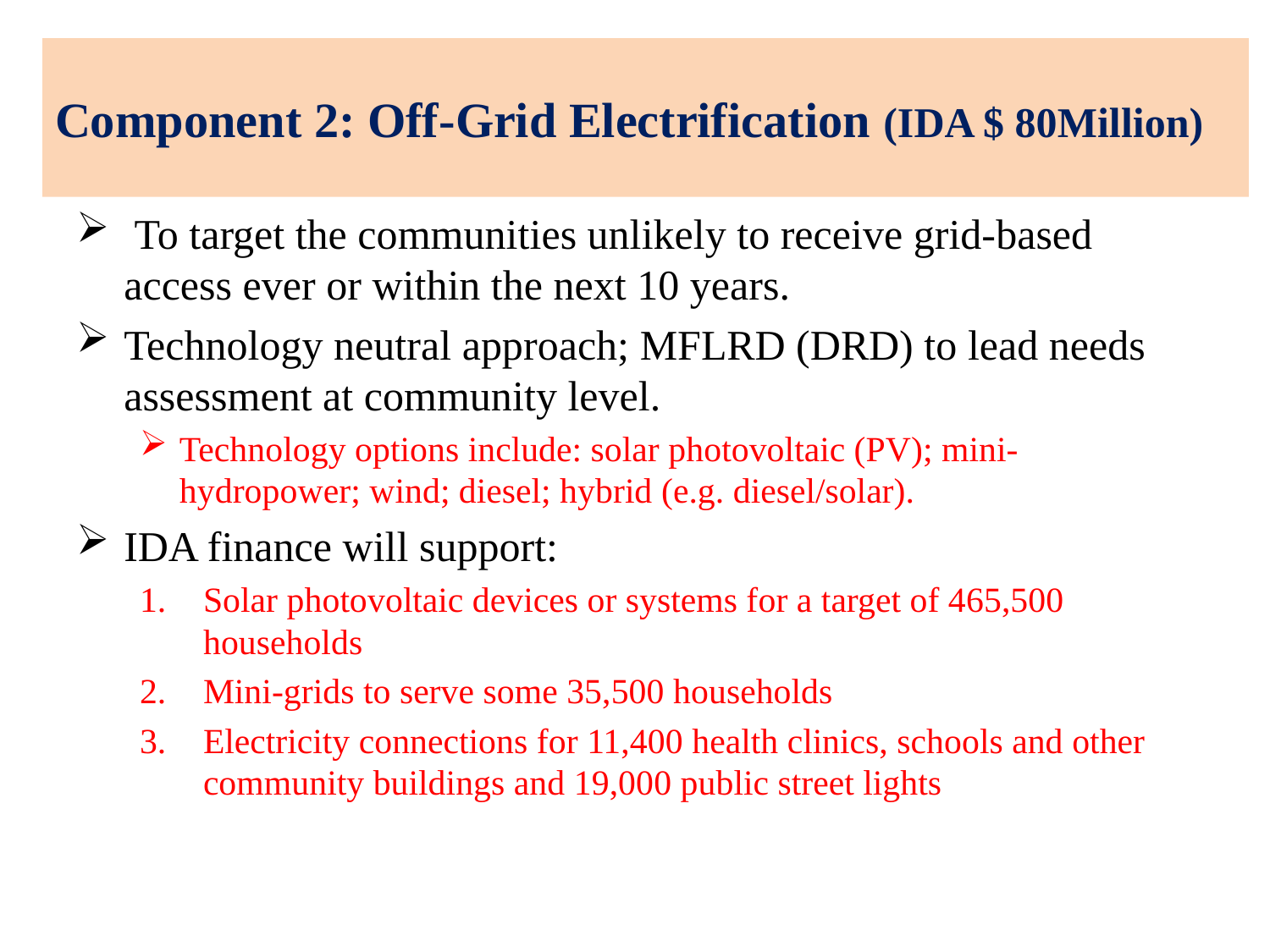

# Component 2: Off-Grid Electrification (IDA $ 80Million)
 To target the communities unlikely to receive grid-based access ever or within the next 10 years.
Technology neutral approach; MFLRD (DRD) to lead needs assessment at community level.
Technology options include: solar photovoltaic (PV); mini-hydropower; wind; diesel; hybrid (e.g. diesel/solar).
IDA finance will support:
Solar photovoltaic devices or systems for a target of 465,500 households
Mini-grids to serve some 35,500 households
Electricity connections for 11,400 health clinics, schools and other community buildings and 19,000 public street lights